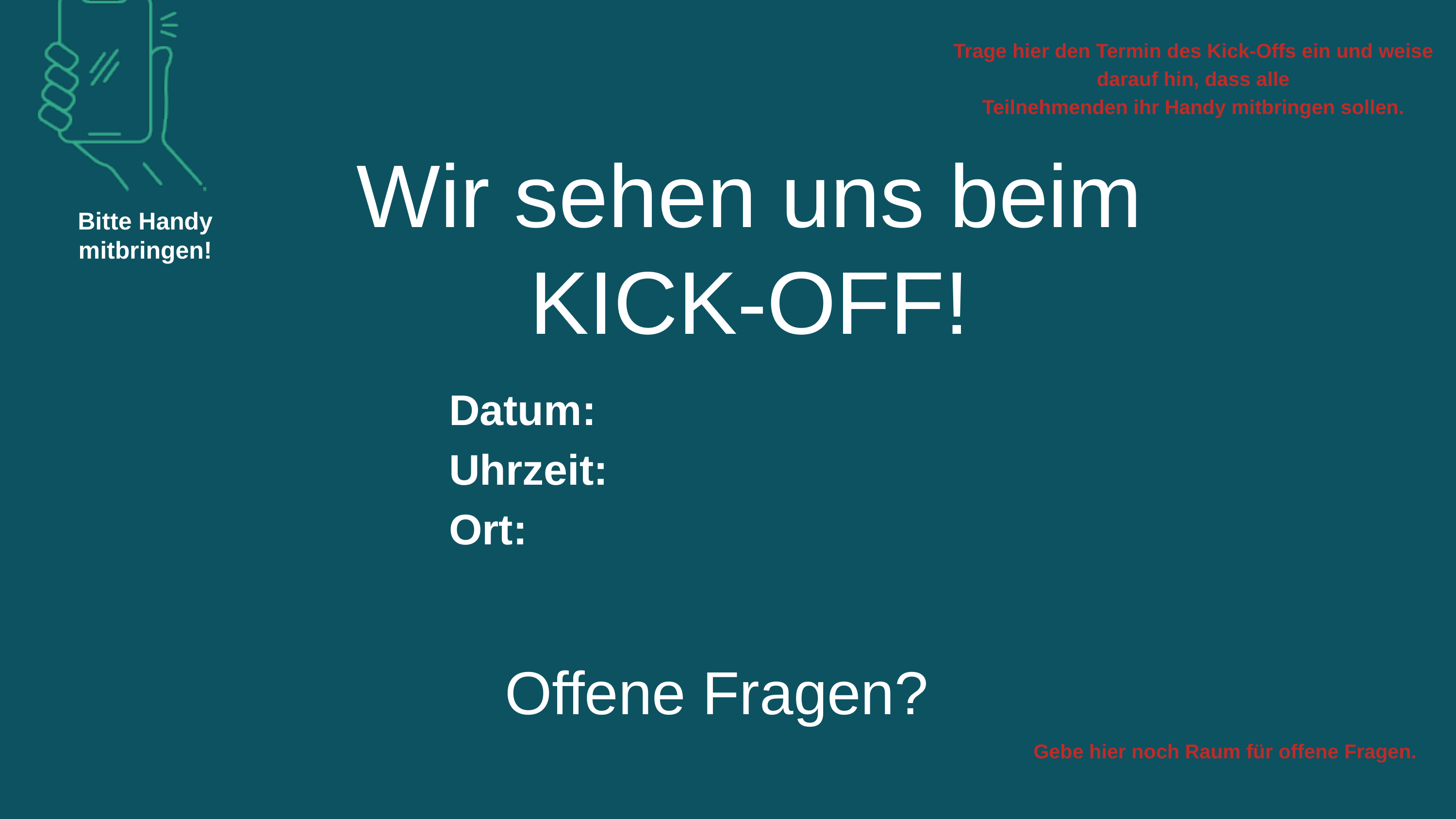

Trage hier den Termin des Kick-Offs ein und weise darauf hin, dass alle
Teilnehmenden ihr Handy mitbringen sollen.

Wir sehen uns beim
KICK-OFF!
Bitte Handy
mitbringen!
Datum:
Uhrzeit:
Ort:
Offene Fragen?
Gebe hier noch Raum für offene Fragen.